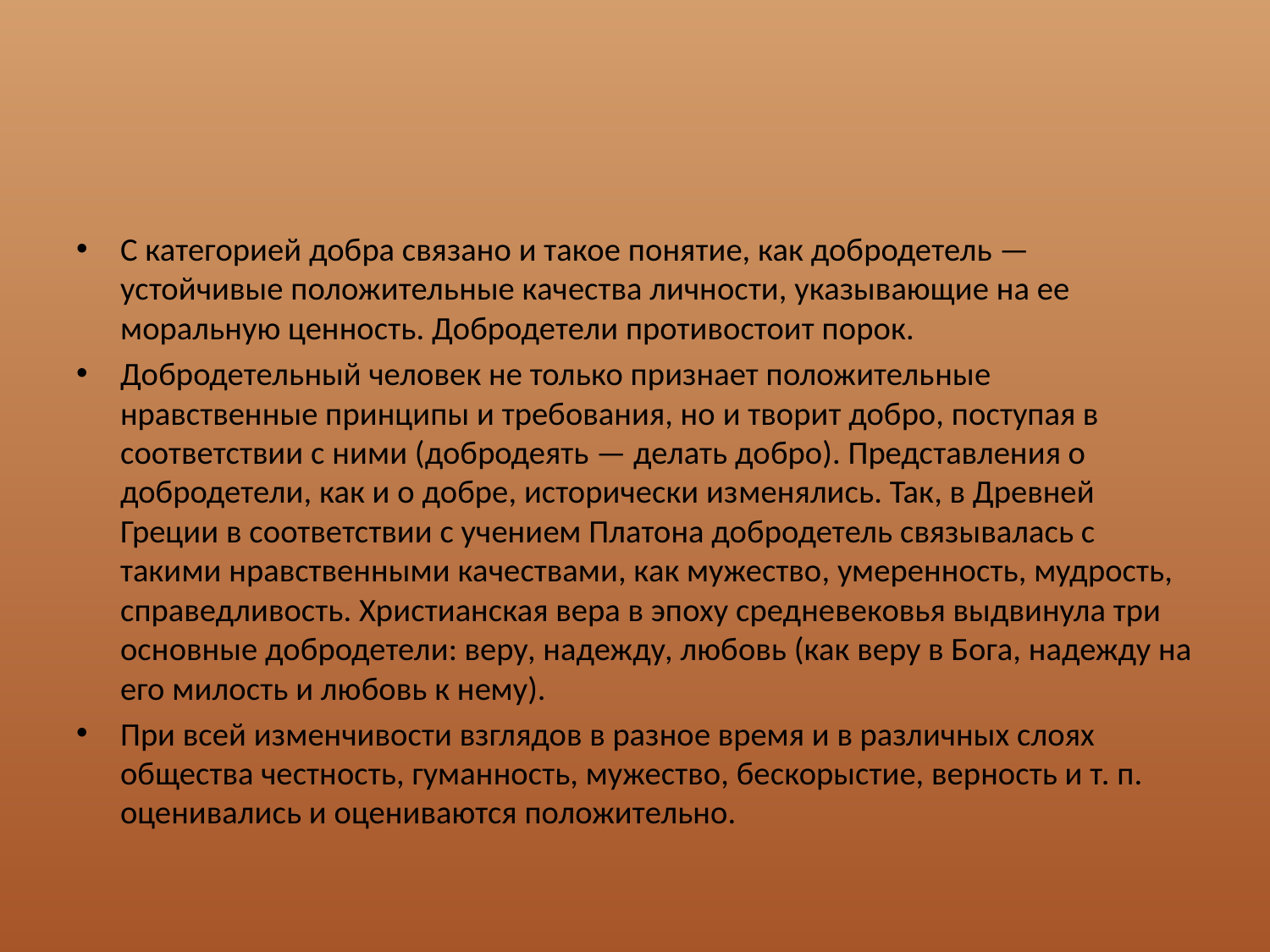

#
С категорией добра связано и такое понятие, как добродетель — устойчивые положительные качества личности, указывающие на ее моральную ценность. Добродетели противостоит порок.
Добродетельный человек не только признает положитель­ные нравственные принципы и требования, но и творит добро, поступая в соответствии с ними (добродеять — делать добро). Представления о добродетели, как и о добре, исторически из­менялись. Так, в Древней Греции в соответствии с учением Платона добродетель связывалась с такими нравственными ка­чествами, как мужество, умеренность, мудрость, справедливость. Христианская вера в эпоху средневековья выдвинула три ос­новные добродетели: веру, надежду, любовь (как веру в Бога, надежду на его милость и любовь к нему).
При всей изменчивости взглядов в разное время и в различных слоях общества честность, гуманность, мужество, бескорыстие, верность и т. п. оценивались и оцениваются положительно.